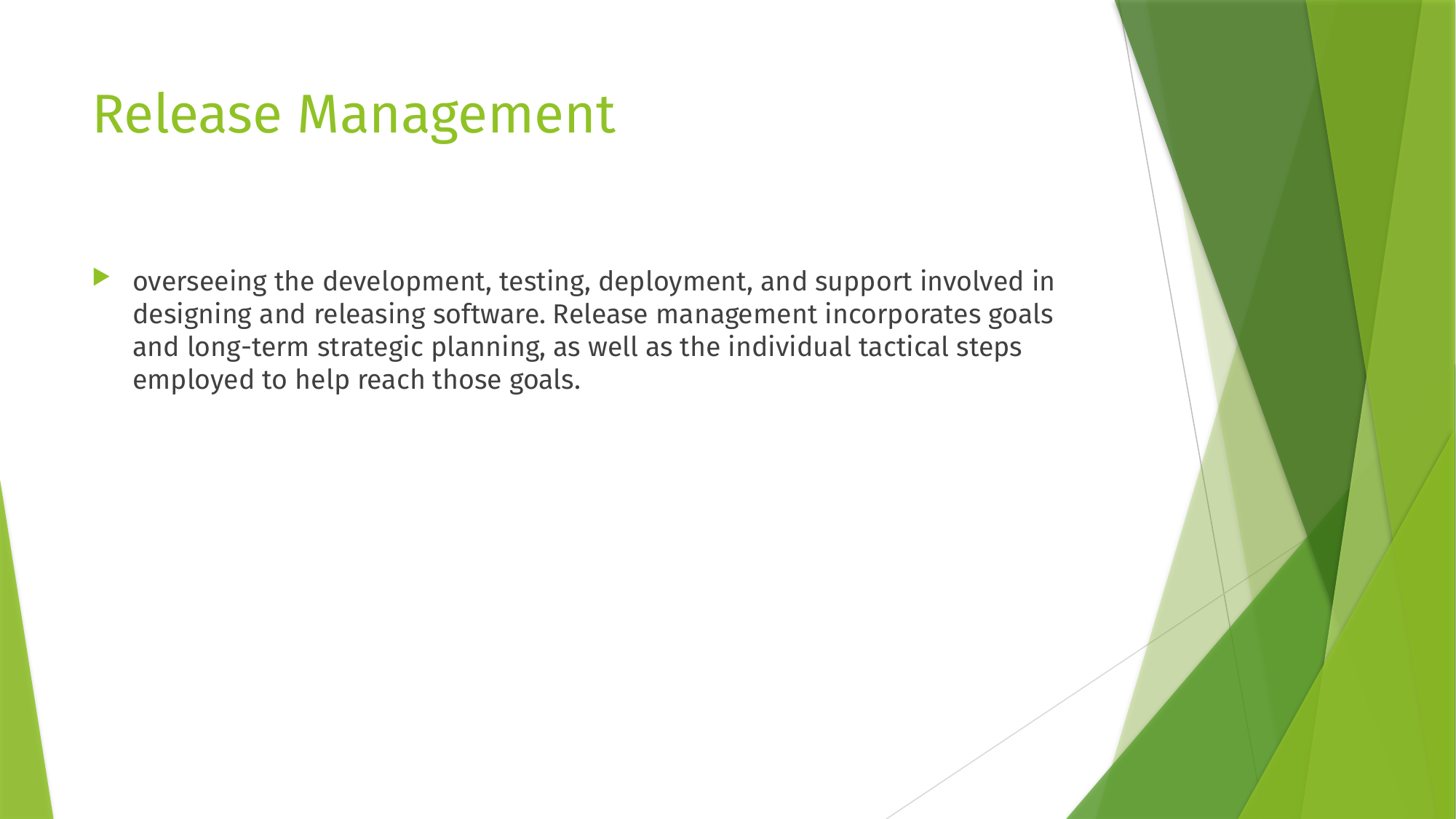

# Release Management
overseeing the development, testing, deployment, and support involved in designing and releasing software. Release management incorporates goals and long-term strategic planning, as well as the individual tactical steps employed to help reach those goals.